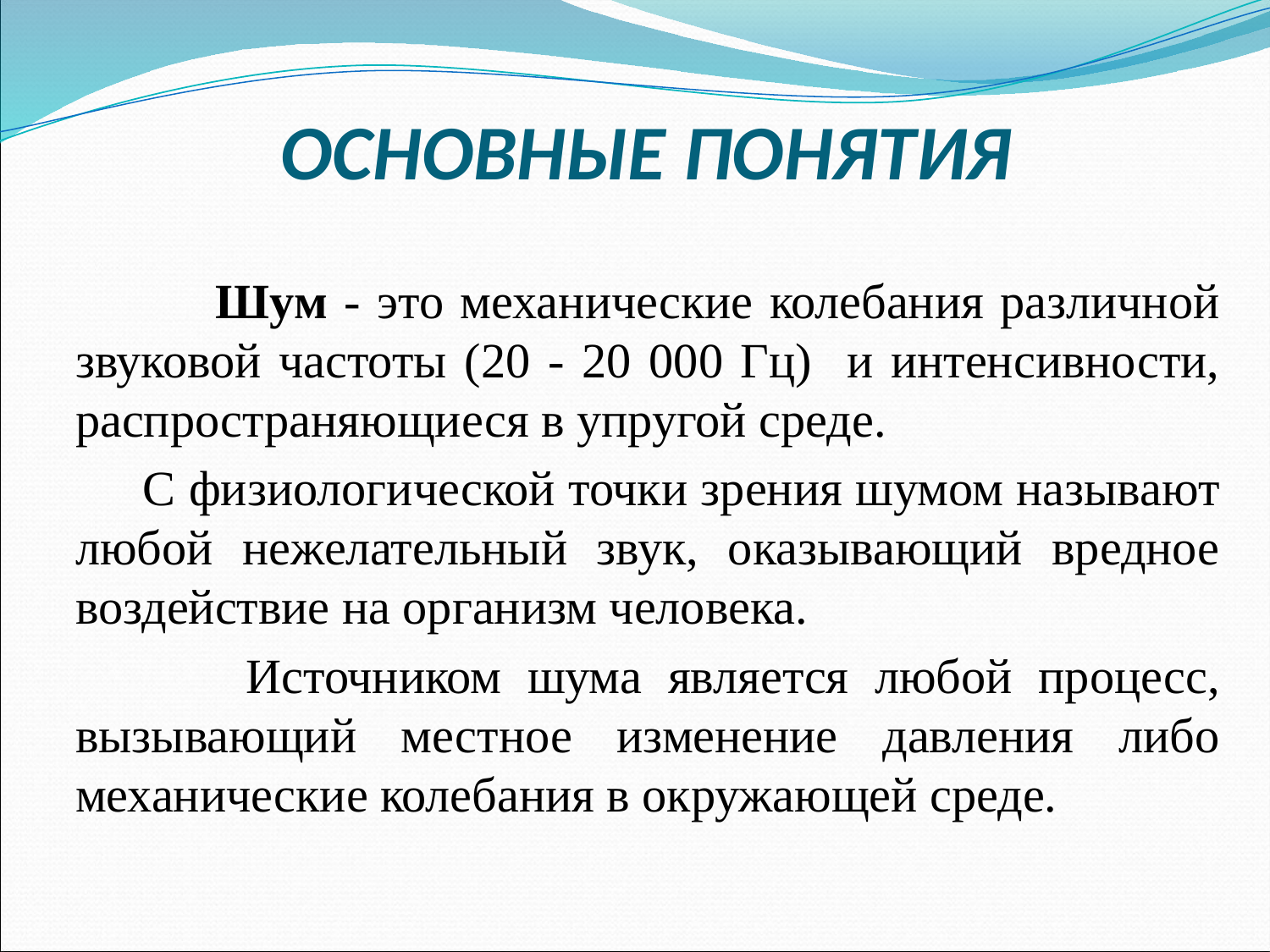

# ОСНОВНЫЕ ПОНЯТИЯ
           Шум - это механические колебания различной звуковой частоты (20 - 20 000 Гц)  и интенсивности, распространяющиеся в упругой среде.
        С физиологической точки зрения шумом называют любой нежелательный звук, оказывающий вредное воздействие на организм человека.
        Источником шума является любой процесс, вызывающий местное изменение давления либо механические колебания в окружающей среде.